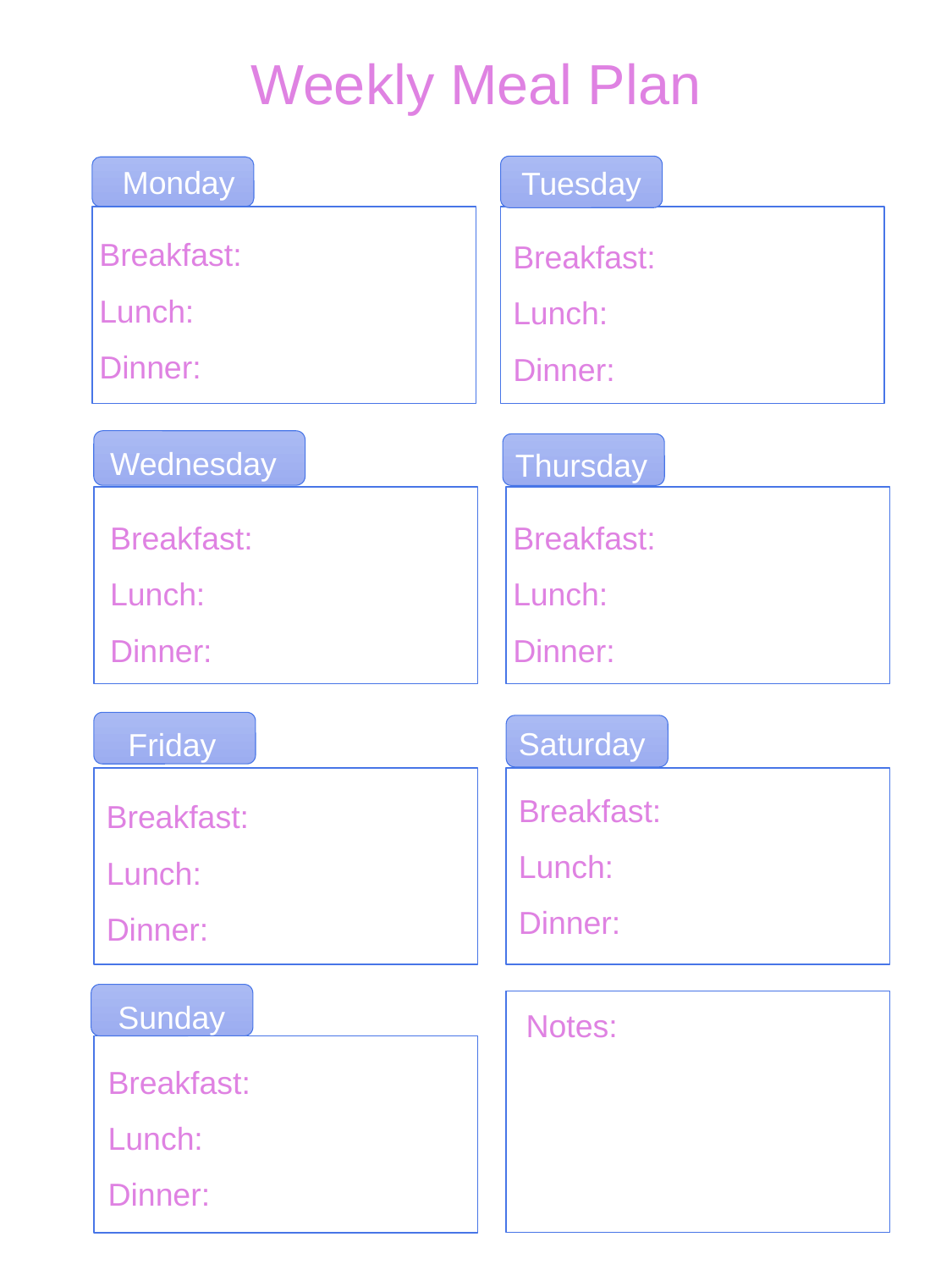

Weekly Meal Plan
Monday

Tuesday

Breakfast:
Breakfast:
Lunch:
Lunch:
Dinner:
Dinner:

Wednesday

Thursday

Breakfast:
Breakfast:
Lunch:
Lunch:
Dinner:
Dinner:

Saturday

Friday

Breakfast:
Breakfast:
Lunch:
Lunch:
Dinner:
Dinner:

Sunday

Notes:

Breakfast:
Lunch:
Dinner: